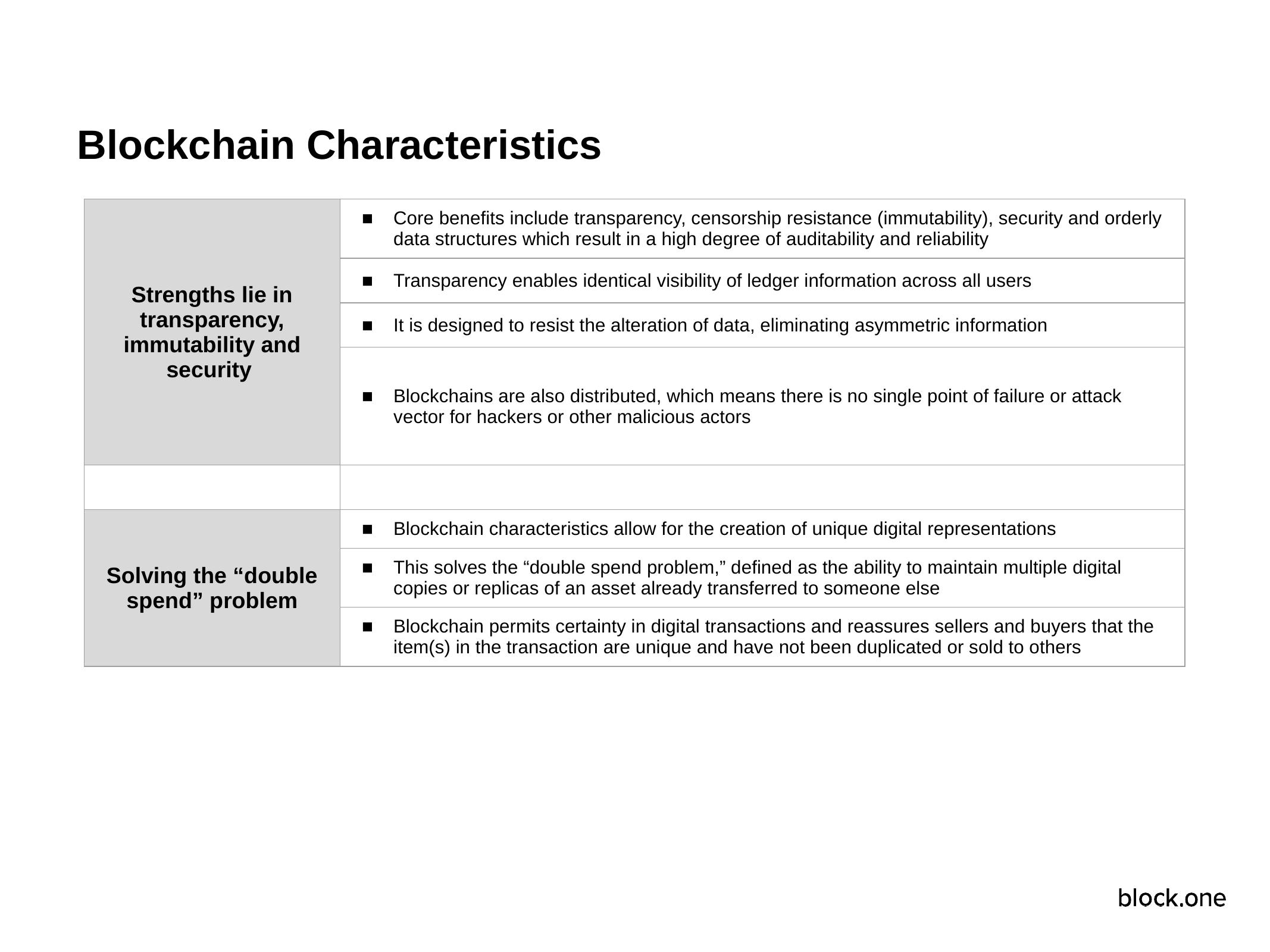

Blockchain Characteristics
| Strengths lie in transparency, immutability and security | Core benefits include transparency, censorship resistance (immutability), security and orderly data structures which result in a high degree of auditability and reliability |
| --- | --- |
|  | Transparency enables identical visibility of ledger information across all users |
|  | It is designed to resist the alteration of data, eliminating asymmetric information |
|  | Blockchains are also distributed, which means there is no single point of failure or attack vector for hackers or other malicious actors |
|  |  |
| Solving the “double spend” problem | Blockchain characteristics allow for the creation of unique digital representations |
|  | This solves the “double spend problem,” defined as the ability to maintain multiple digital copies or replicas of an asset already transferred to someone else |
|  | Blockchain permits certainty in digital transactions and reassures sellers and buyers that the item(s) in the transaction are unique and have not been duplicated or sold to others |